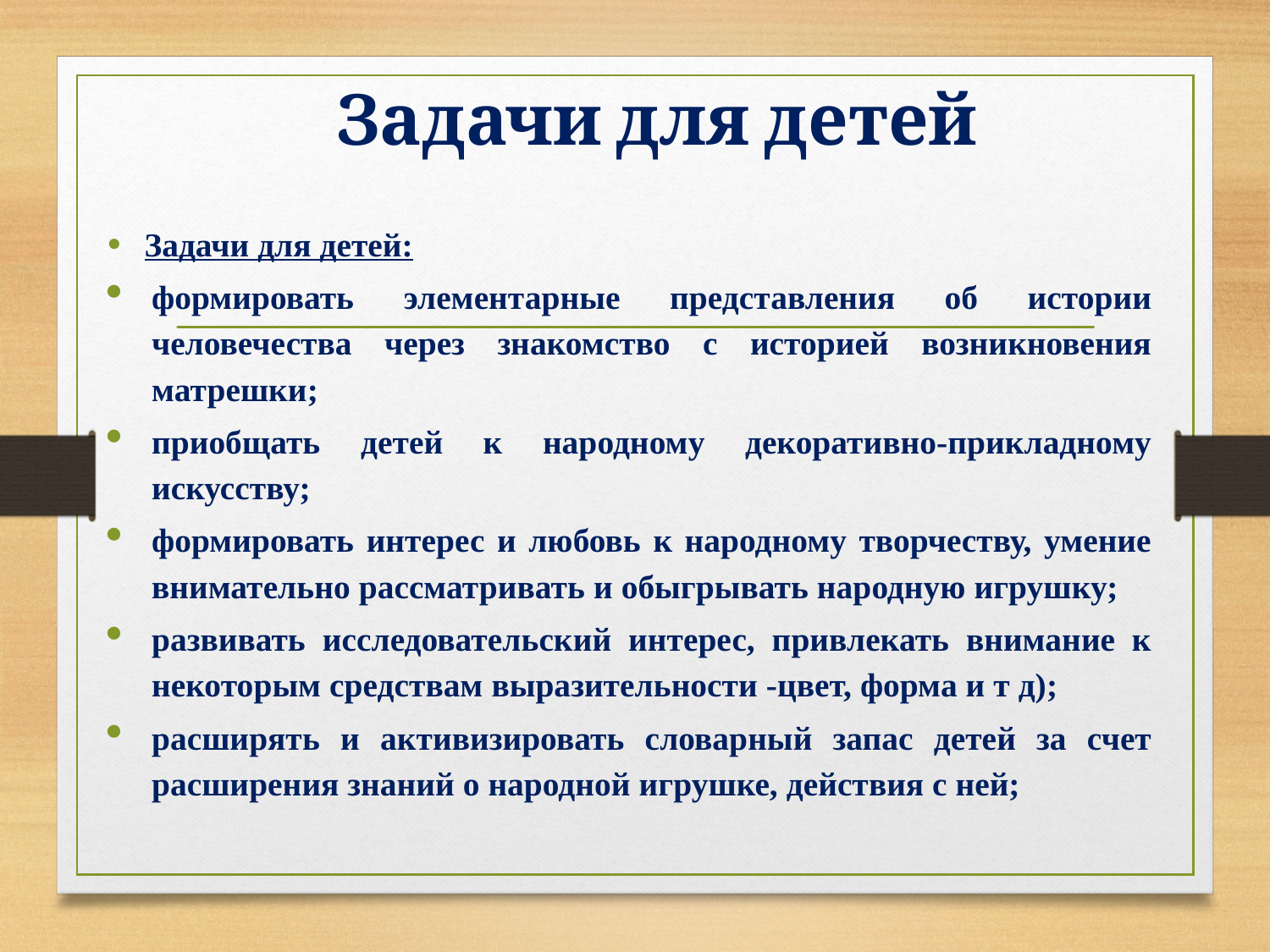

# Задачи для детей
Задачи для детей:
формировать элементарные представления об истории человечества через знакомство с историей возникновения матрешки;
приобщать детей к народному декоративно-прикладному искусству;
формировать интерес и любовь к народному творчеству, умение внимательно рассматривать и обыгрывать народную игрушку;
развивать исследовательский интерес, привлекать внимание к некоторым средствам выразительности -цвет, форма и т д);
расширять и активизировать словарный запас детей за счет расширения знаний о народной игрушке, действия с ней;